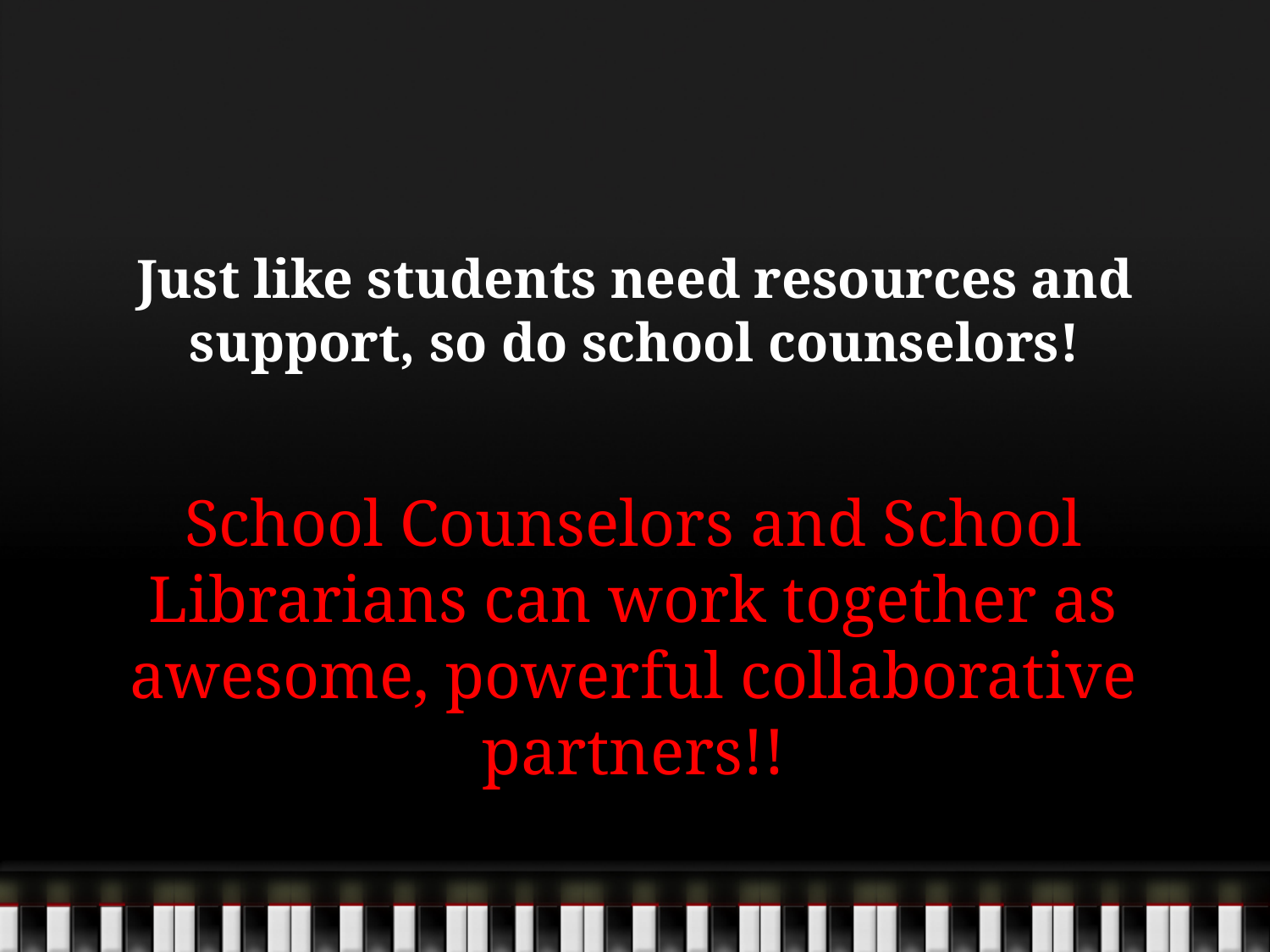

# Just like students need resources and support, so do school counselors!
School Counselors and School Librarians can work together as awesome, powerful collaborative partners!!